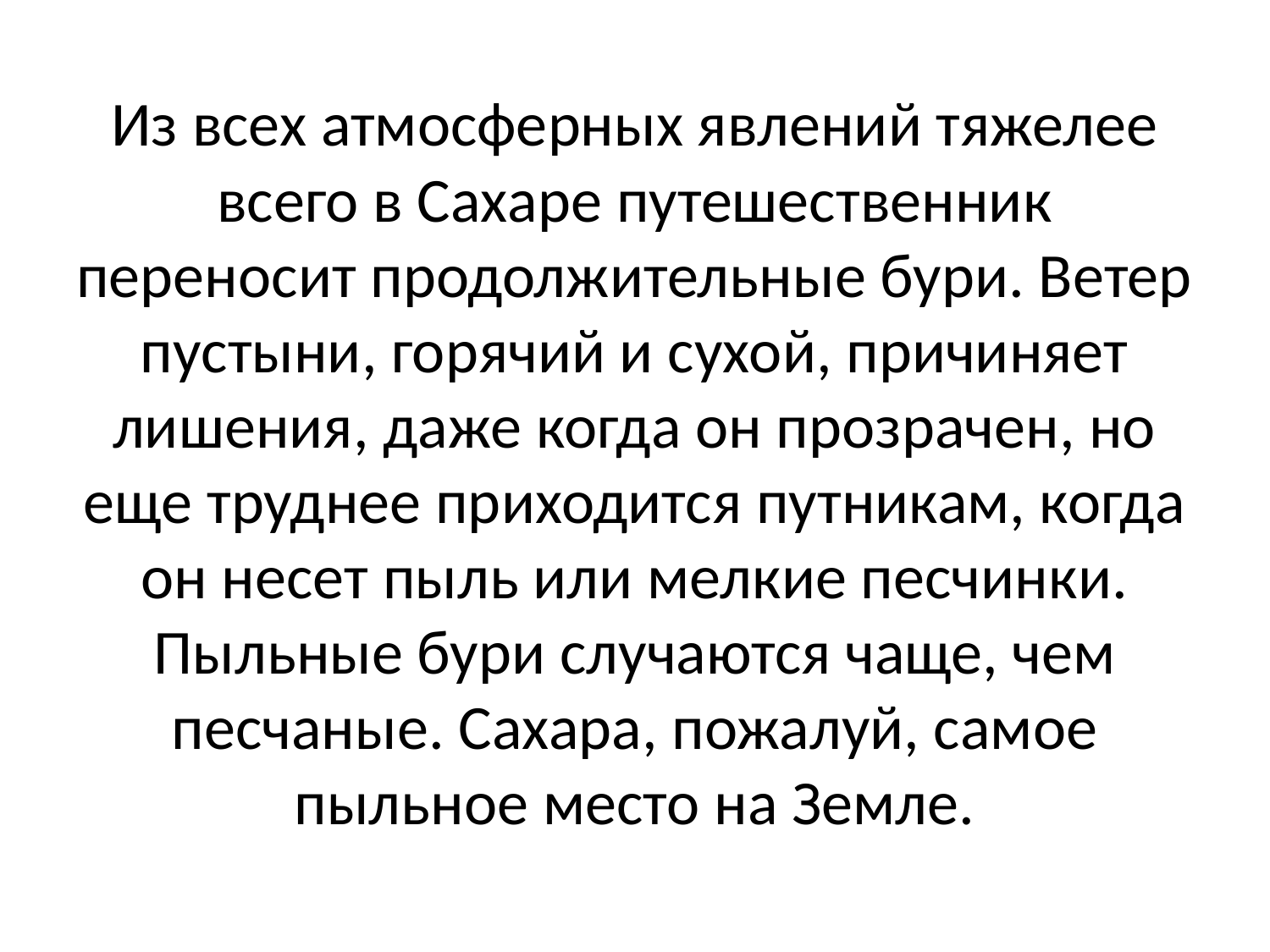

# Из всех атмосферных явлений тяжелее всего в Сахаре путешественник переносит продолжительные бури. Ветер пустыни, горячий и сухой, причиняет лишения, даже когда он прозрачен, но еще труднее приходится путникам, когда он несет пыль или мелкие песчинки. Пыльные бури случаются чаще, чем песчаные. Сахара, пожалуй, самое пыльное место на Земле.